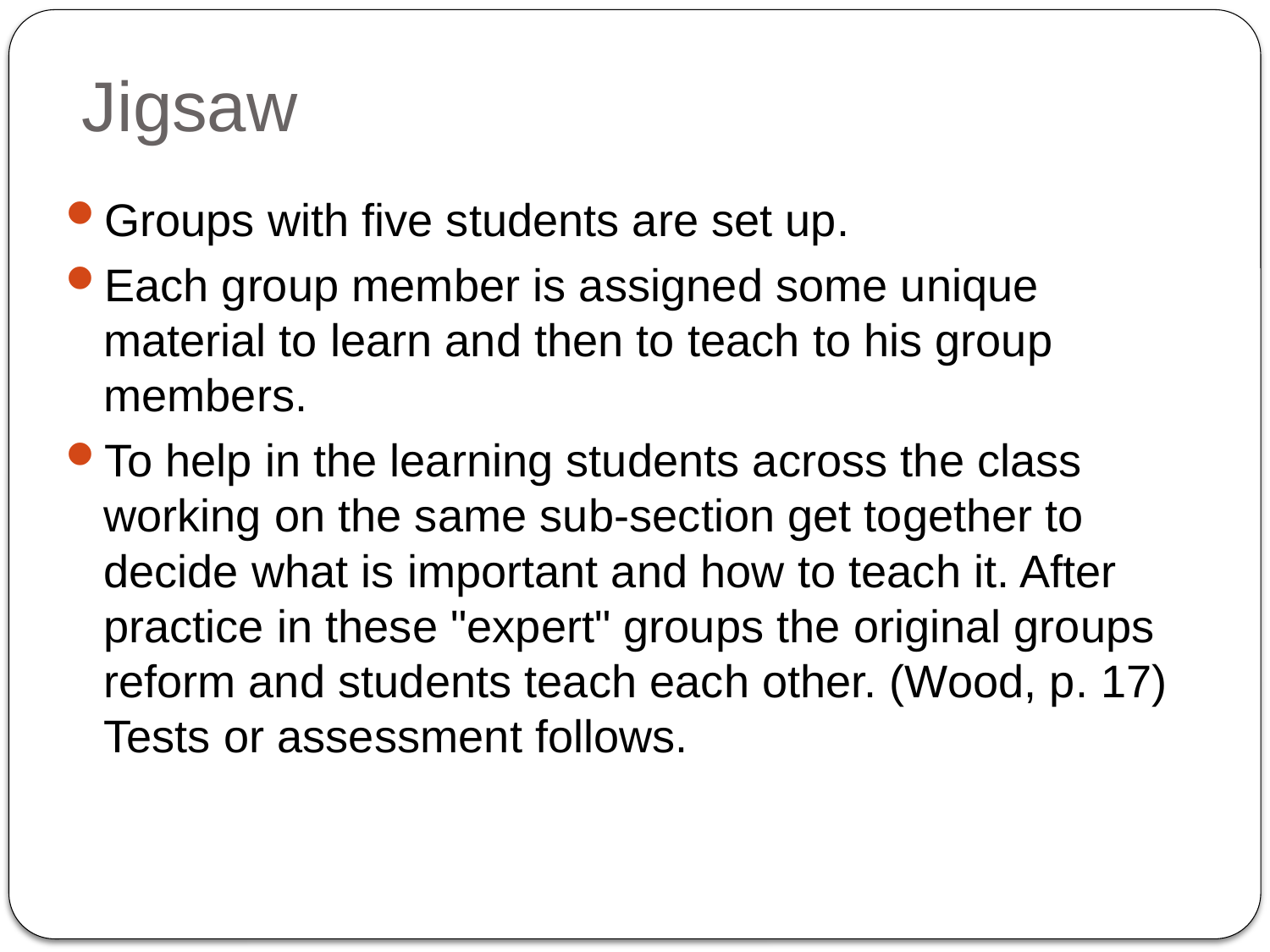

# Jigsaw
Groups with five students are set up.
Each group member is assigned some unique material to learn and then to teach to his group members.
To help in the learning students across the class working on the same sub-section get together to decide what is important and how to teach it. After practice in these "expert" groups the original groups reform and students teach each other. (Wood, p. 17) Tests or assessment follows.